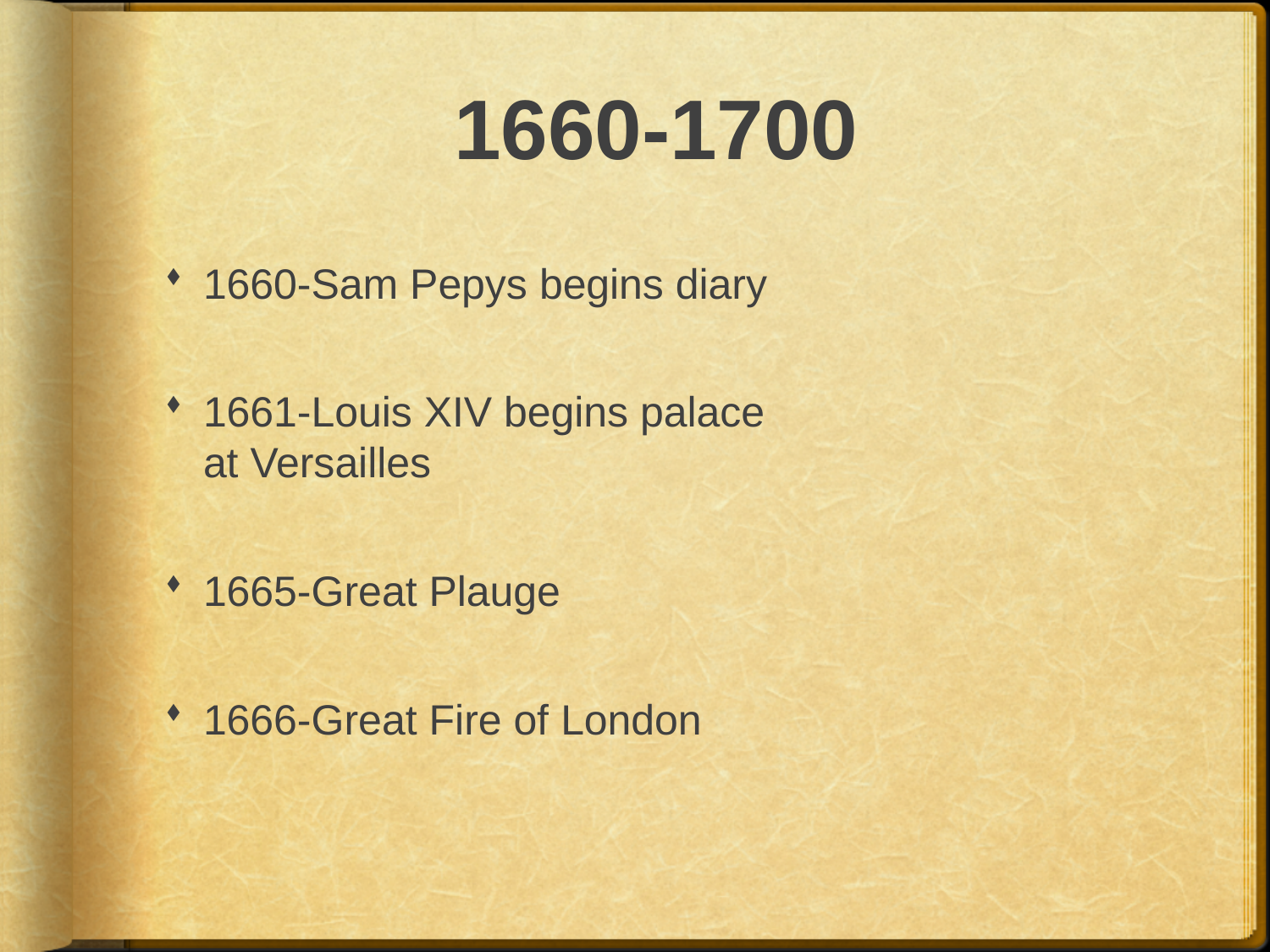

# 1660-1700
1660-Sam Pepys begins diary
1661-Louis XIV begins palace at Versailles
1665-Great Plauge
1666-Great Fire of London